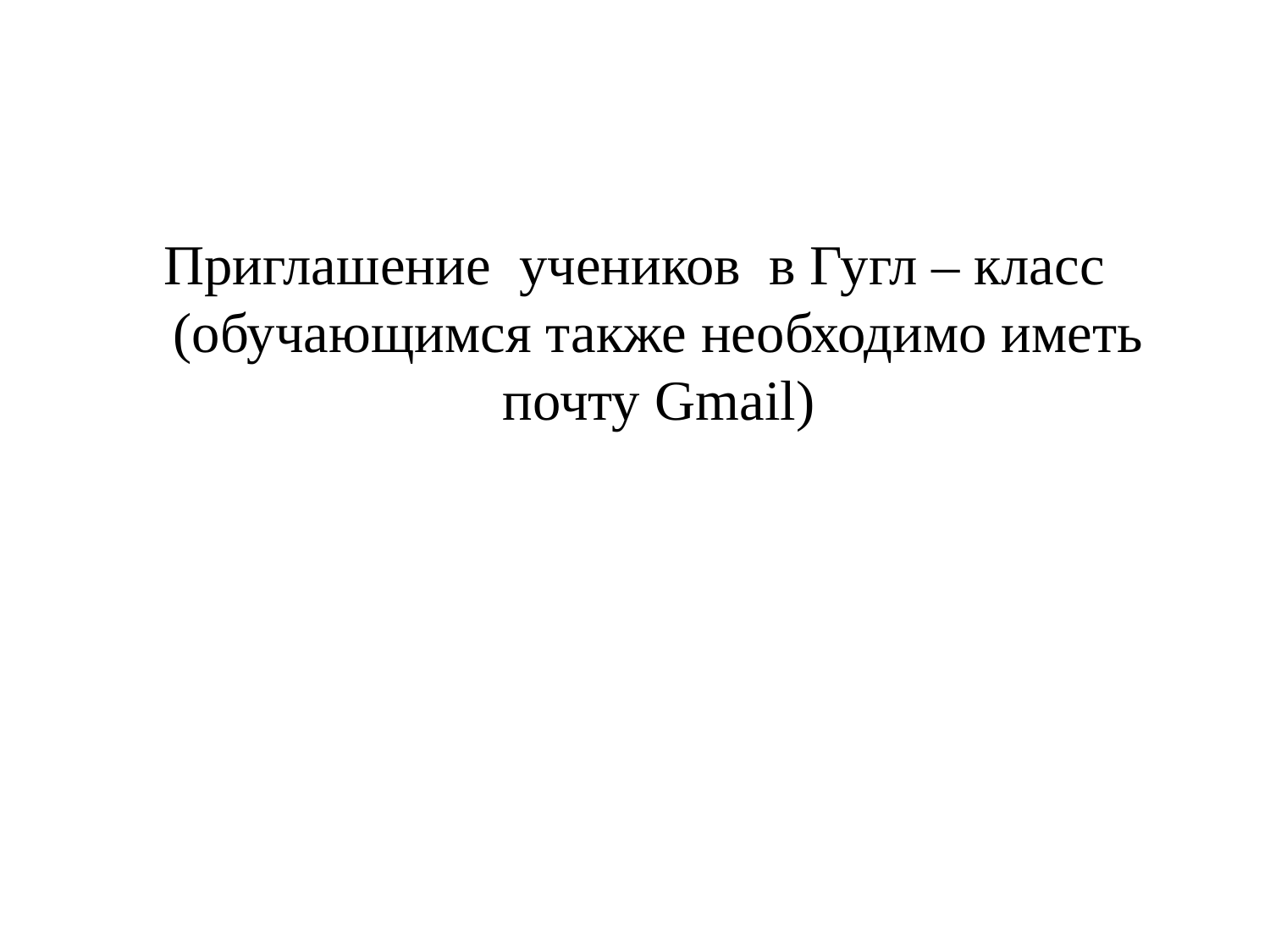

Приглашение  учеников  в Гугл – класс (обучающимся также необходимо иметь почту Gmail)